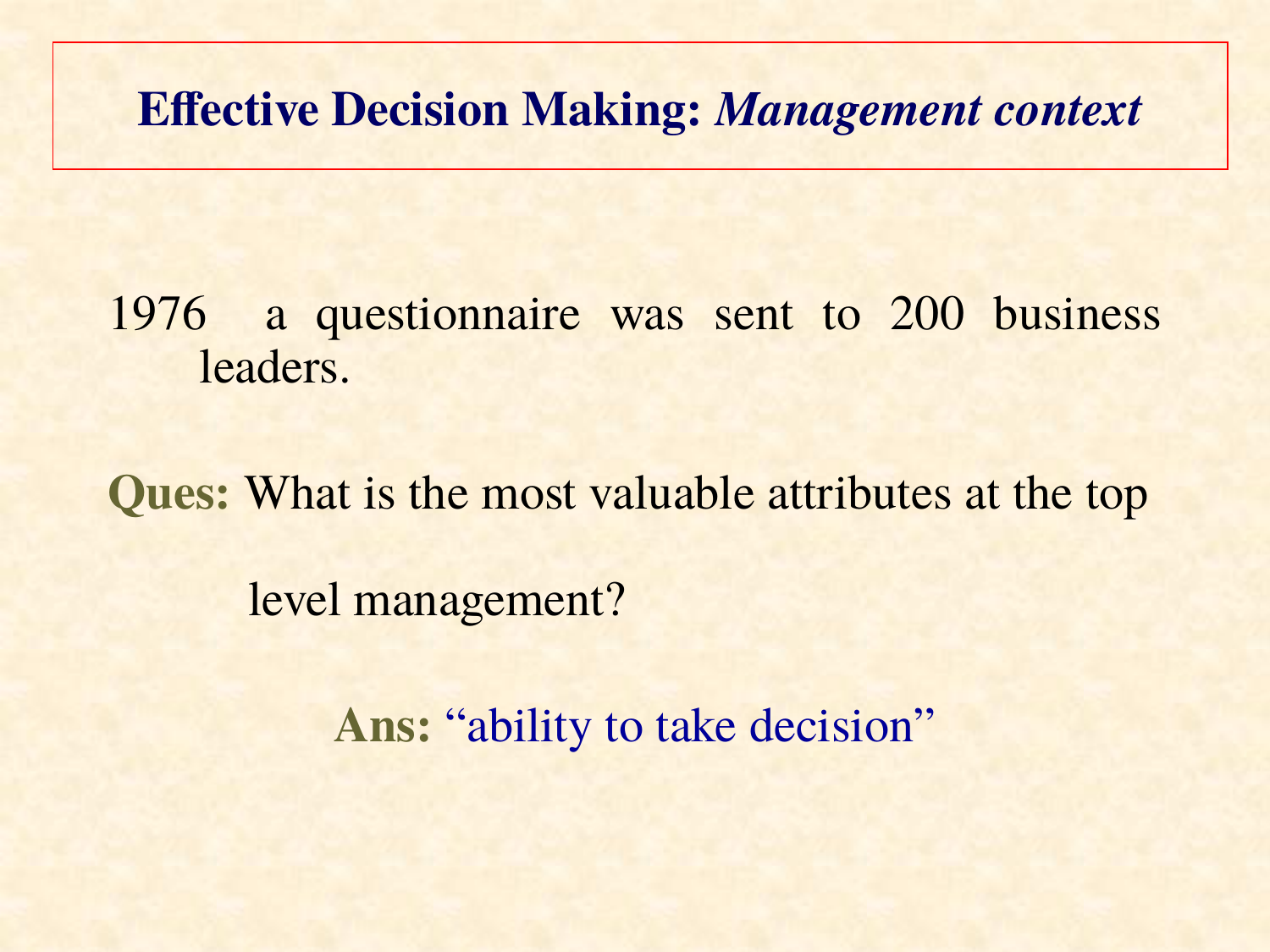

# Effective Decision Making: Management context

1976  a questionnaire was sent to 200 business leaders.

Ques: What is the most valuable attributes at the top
    level management?

Ans: “ability to take decision”